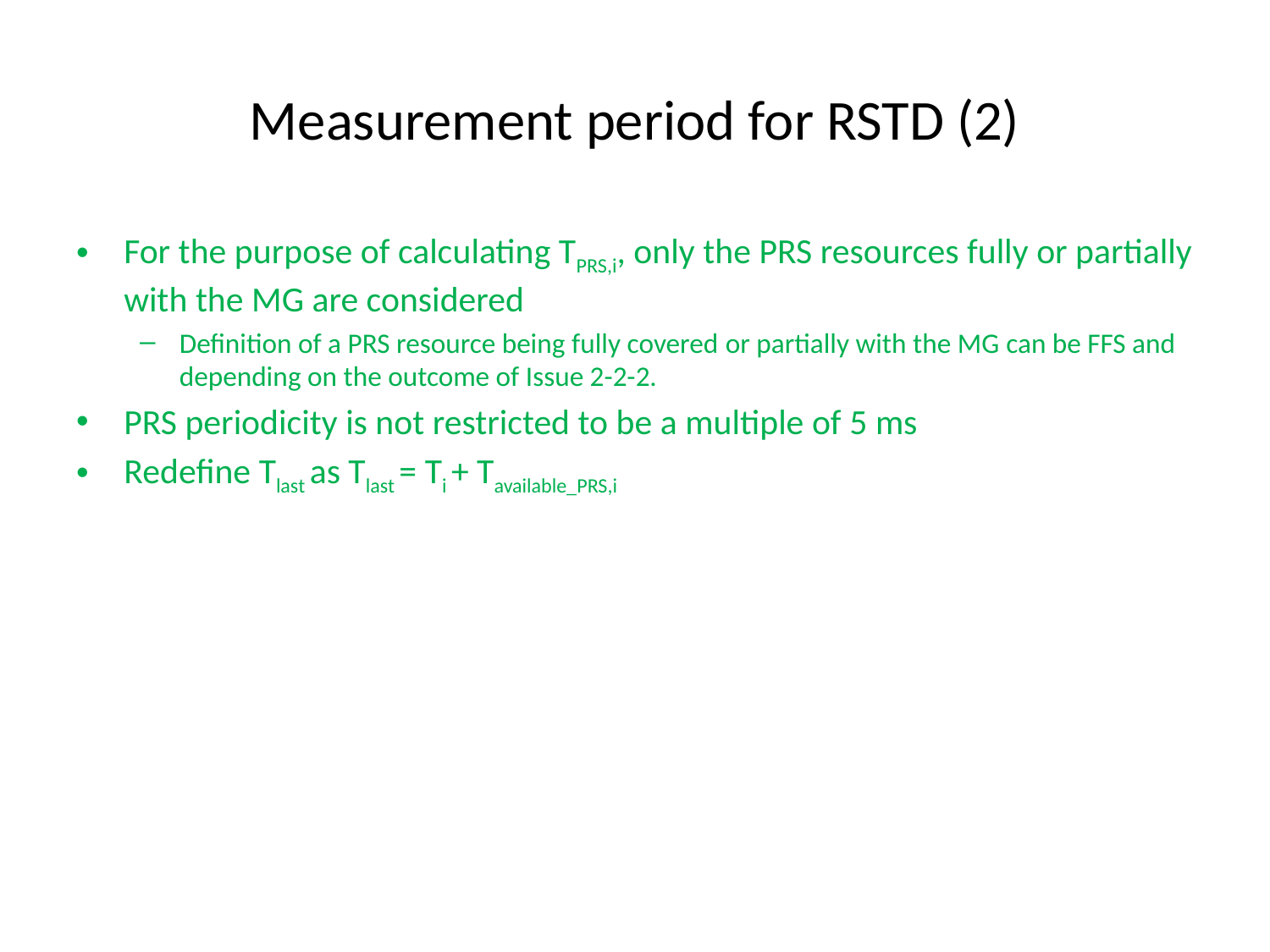

# Measurement period for RSTD (2)
For the purpose of calculating TPRS,i, only the PRS resources fully or partially with the MG are considered
Definition of a PRS resource being fully covered or partially with the MG can be FFS and depending on the outcome of Issue 2-2-2.
PRS periodicity is not restricted to be a multiple of 5 ms
Redefine Tlast as Tlast = Ti + Tavailable_PRS,i